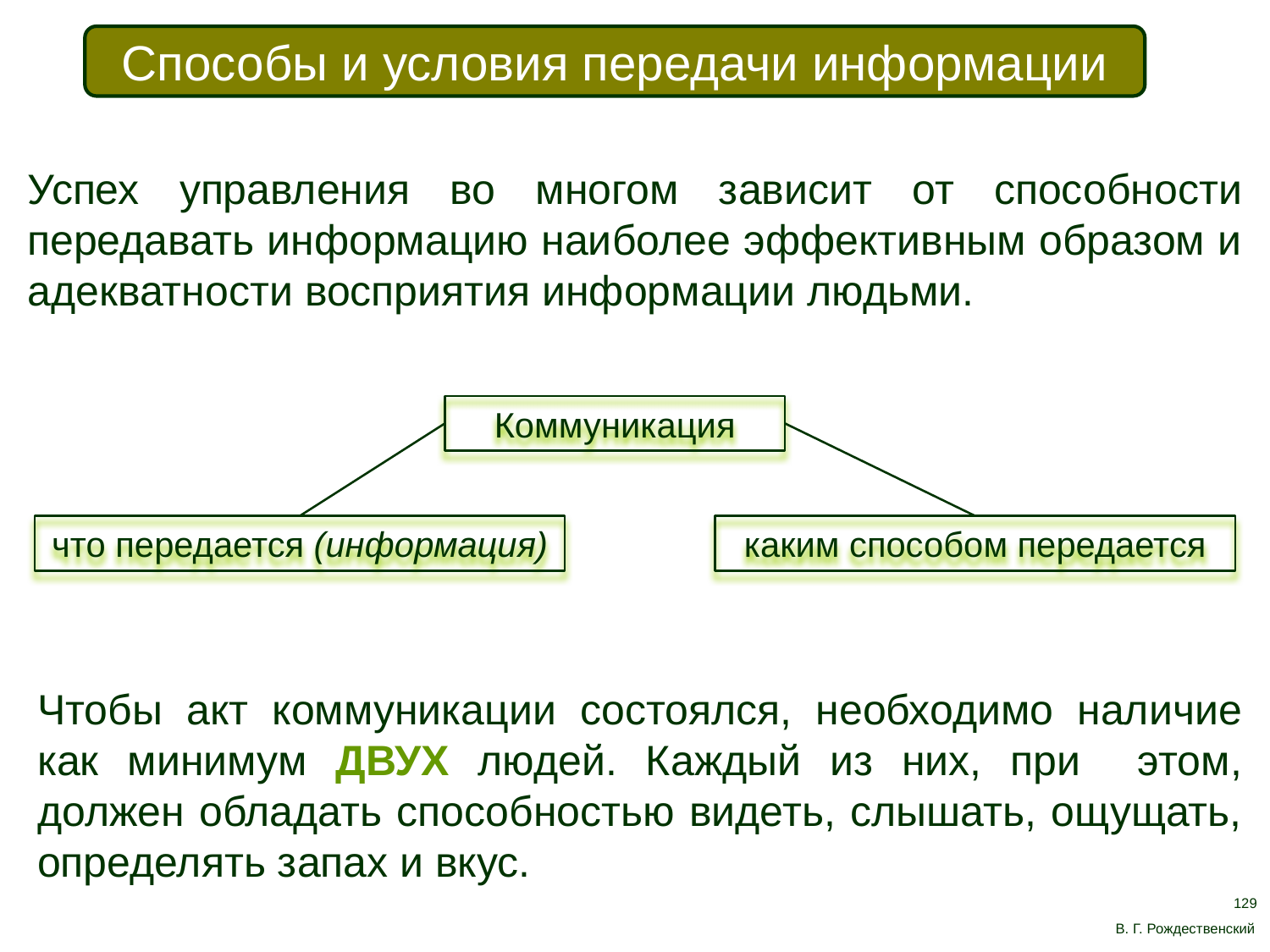

Способы и условия передачи информации
Успех управления во многом зависит от способности передавать информацию наиболее эффективным образом и адекватности восприятия информации людьми.
Коммуникация
что передается (информация)
каким способом передается
Чтобы акт коммуникации состоялся, необходимо наличие как минимум ДВУХ людей. Каждый из них, при  этом, должен обладать способностью видеть, слышать, ощущать, определять запах и вкус.
129
В. Г. Рождественский